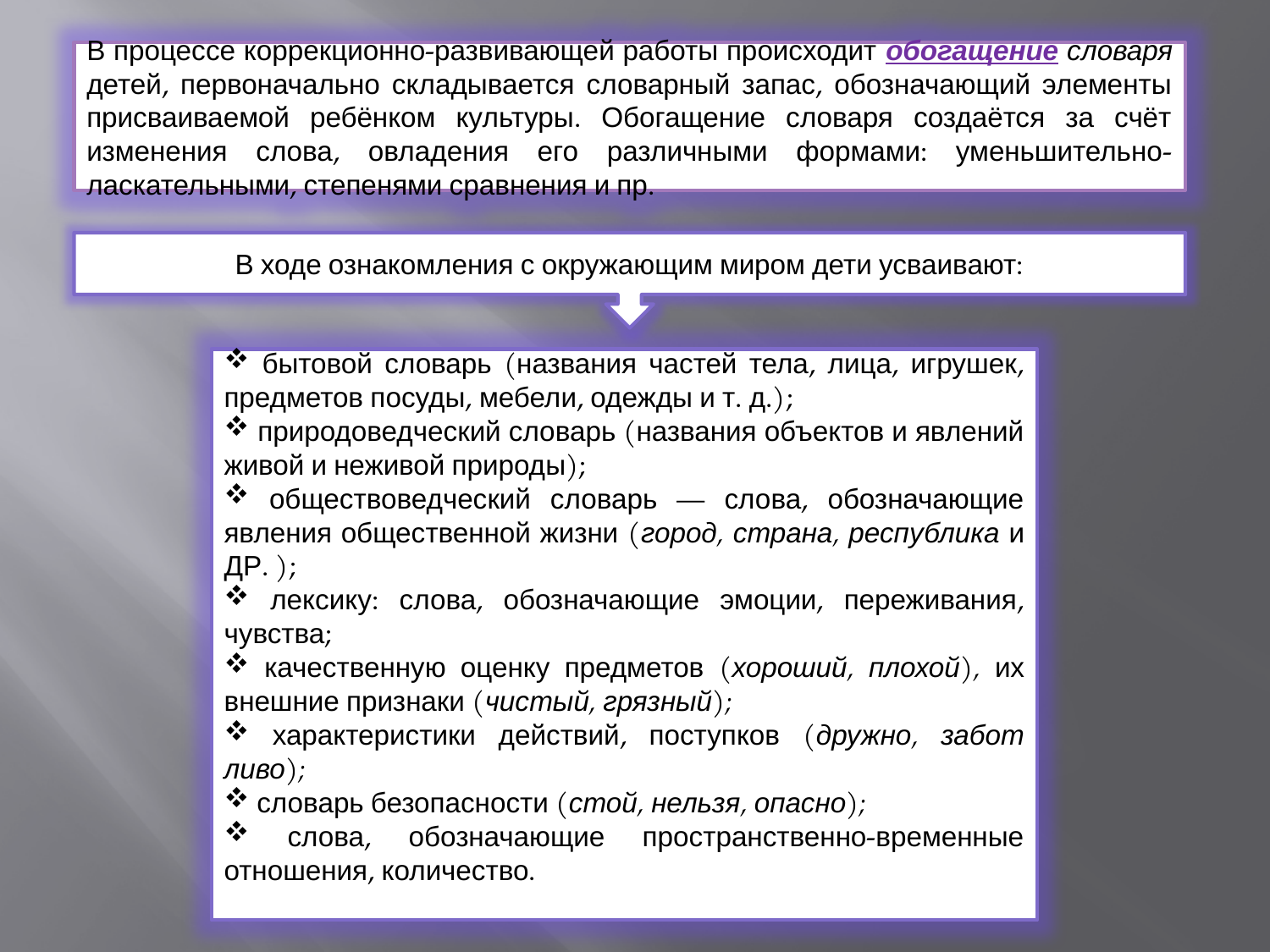

В процессе коррекционно-развивающей работы происходит обогащение словаря детей, первоначально складывается словарный запас, обозначающий элементы присваиваемой ребёнком культуры. Обогащение словаря создаётся за счёт изменения слова, овладения его различными формами: уменьшительно-ласкательными, степенями сравнения и пр.
В ходе ознакомления с окружающим миром дети усваивают:
 бытовой словарь (названия частей тела, лица, игрушек, предметов посуды, мебели, одежды и т. д.);
 природоведческий словарь (названия объектов и явлений живой и неживой природы);
 обществоведческий словарь — слова, обозначающие явления общественной жизни (город, страна, республика и ДР. );
 лексику: слова, обозначающие эмоции, переживания, чувства;
 качественную оценку предметов (хороший, плохой), их внешние признаки (чистый, грязный);
 характеристики действий, поступков (дружно, забот­ливо);
 словарь безопасности (стой, нельзя, опасно);
 слова, обозначающие пространственно-временные отношения, количество.